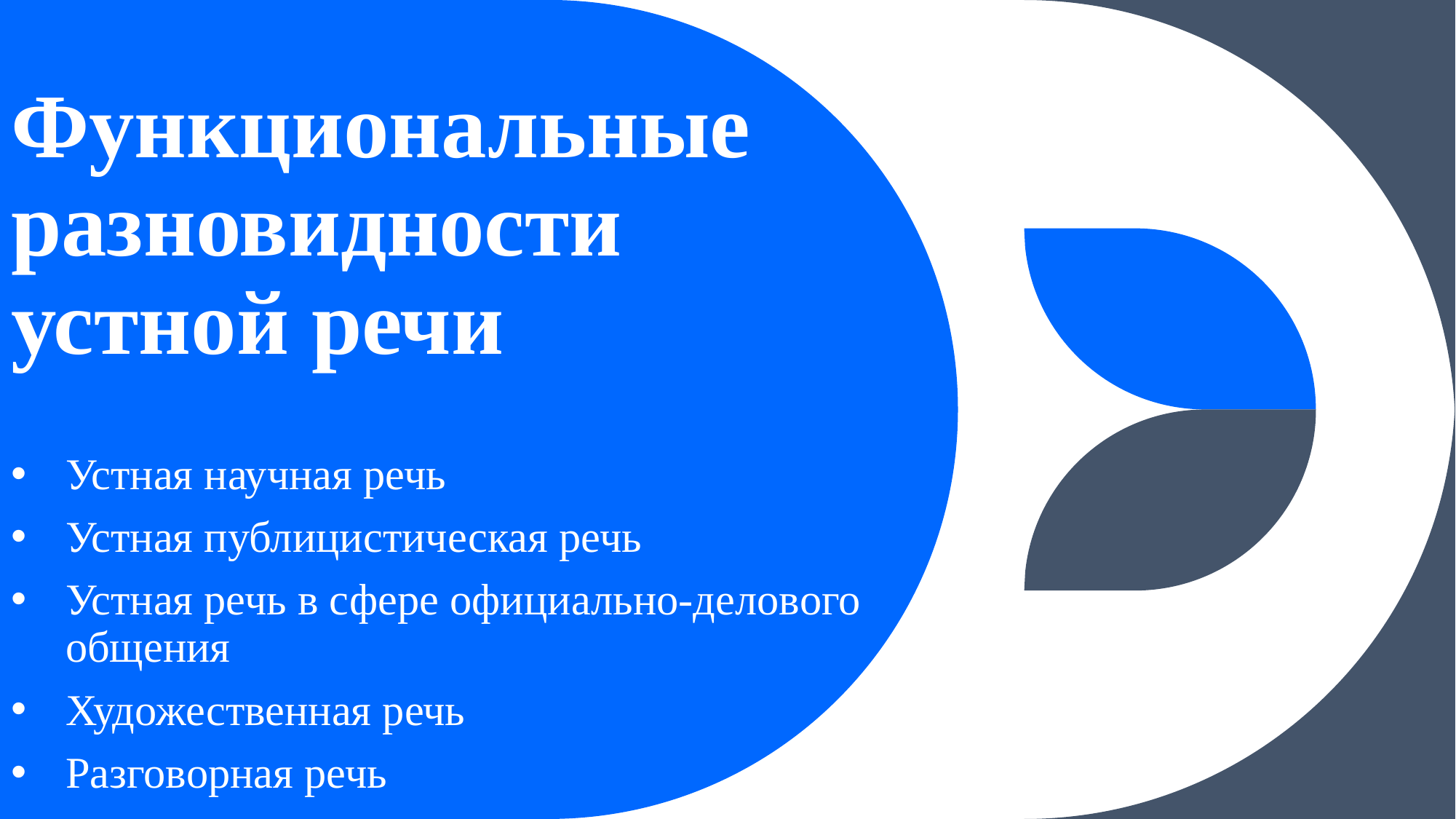

# Функциональные разновидности устной речи
Устная научная речь
Устная публицистическая речь
Устная речь в сфере официально-делового общения
Художественная речь
Разговорная речь